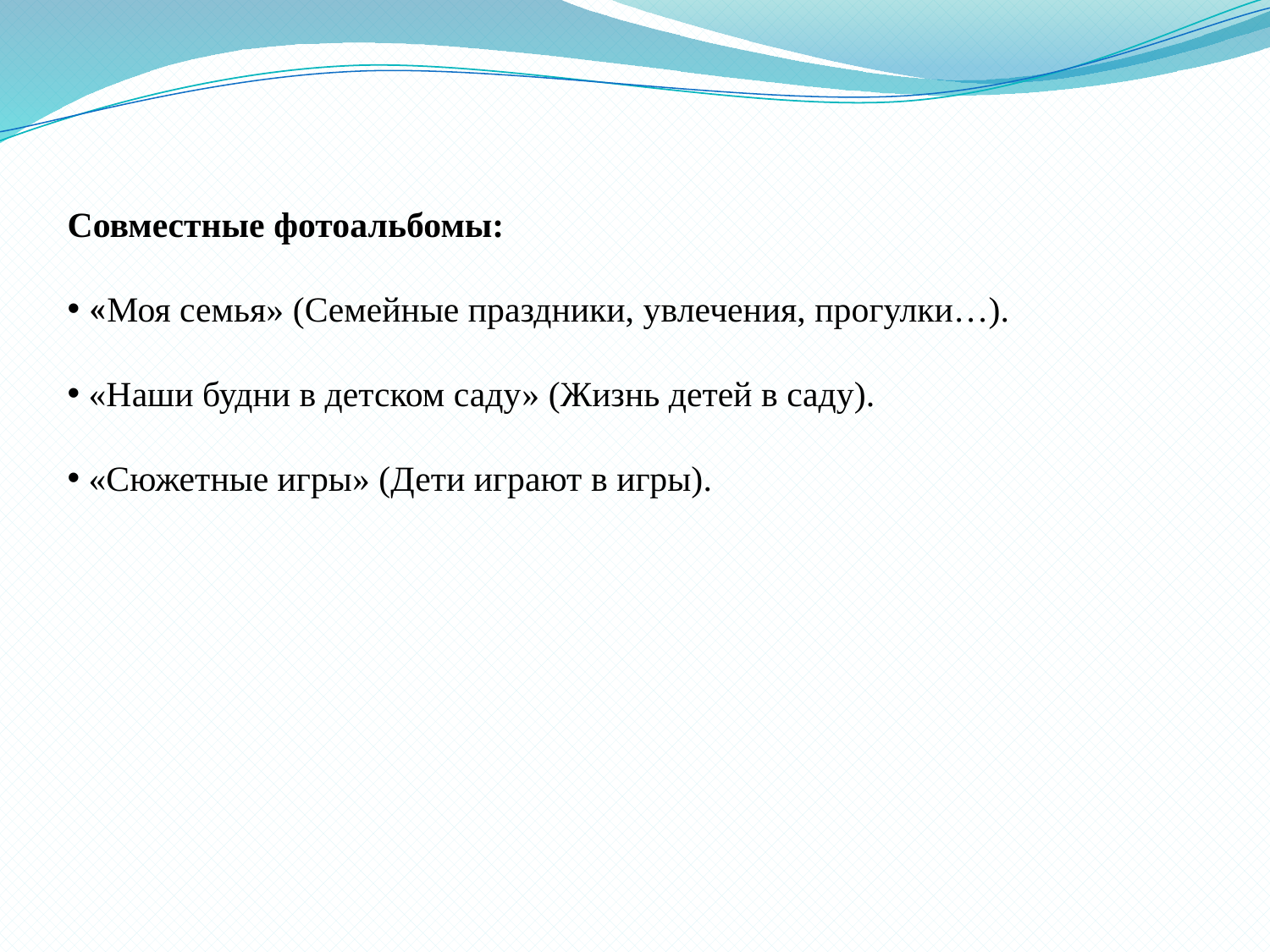

Совместные фотоальбомы:

 «Моя семья» (Семейные праздники, увлечения, прогулки…).

 «Наши будни в детском саду» (Жизнь детей в саду).

 «Сюжетные игры» (Дети играют в игры).